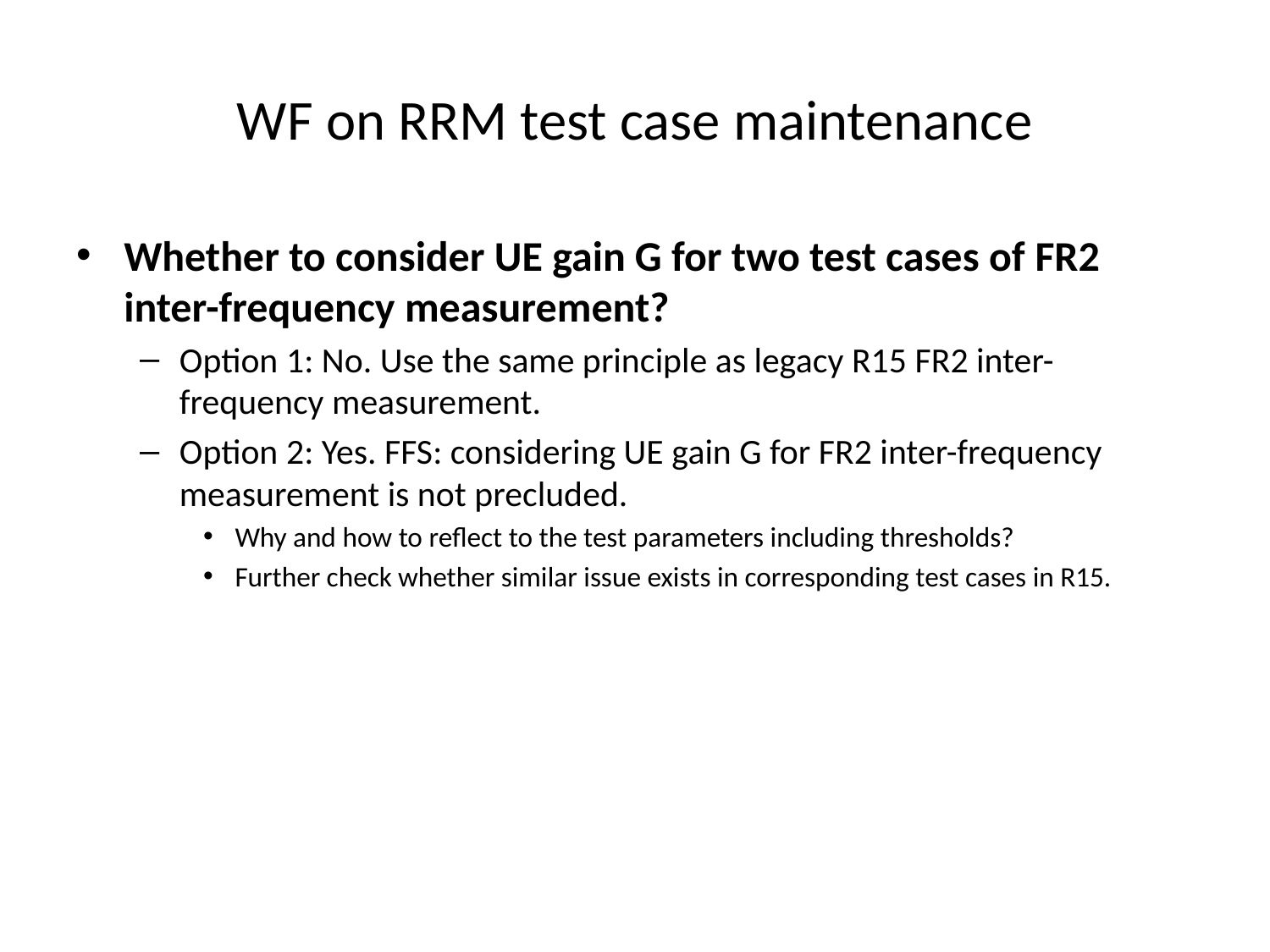

# WF on RRM test case maintenance
Whether to consider UE gain G for two test cases of FR2 inter-frequency measurement?
Option 1: No. Use the same principle as legacy R15 FR2 inter-frequency measurement.
Option 2: Yes. FFS: considering UE gain G for FR2 inter-frequency measurement is not precluded.
Why and how to reflect to the test parameters including thresholds?
Further check whether similar issue exists in corresponding test cases in R15.